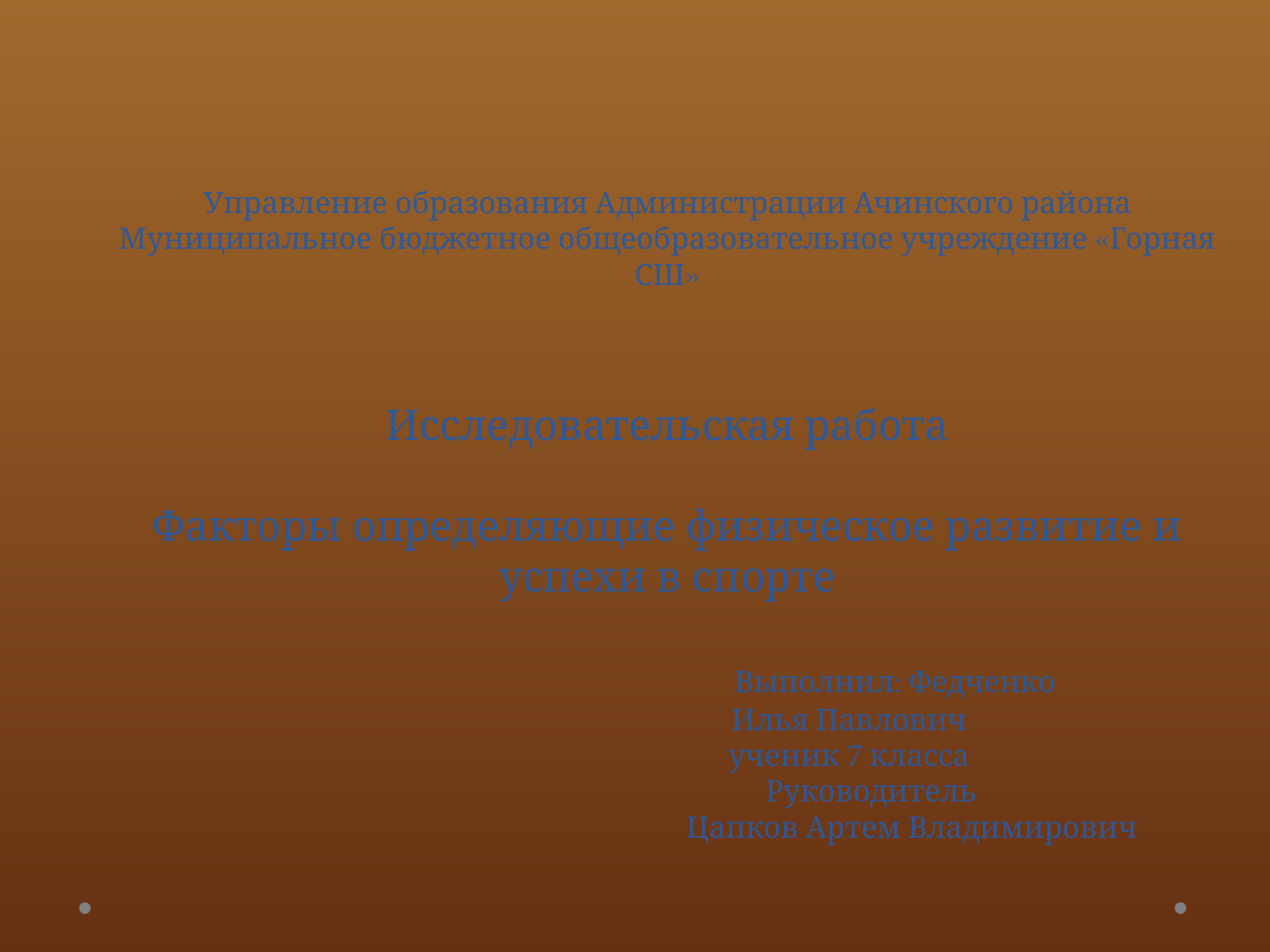

# Управление образования Администрации Ачинского района Муниципальное бюджетное общеобразовательное учреждение «Горная СШ» Исследовательская работа Факторы определяющие физическое развитие и успехи в спорте Выполнил: Федченко Илья Павлович ученик 7 класса Руководитель Цапков Артем Владимирович